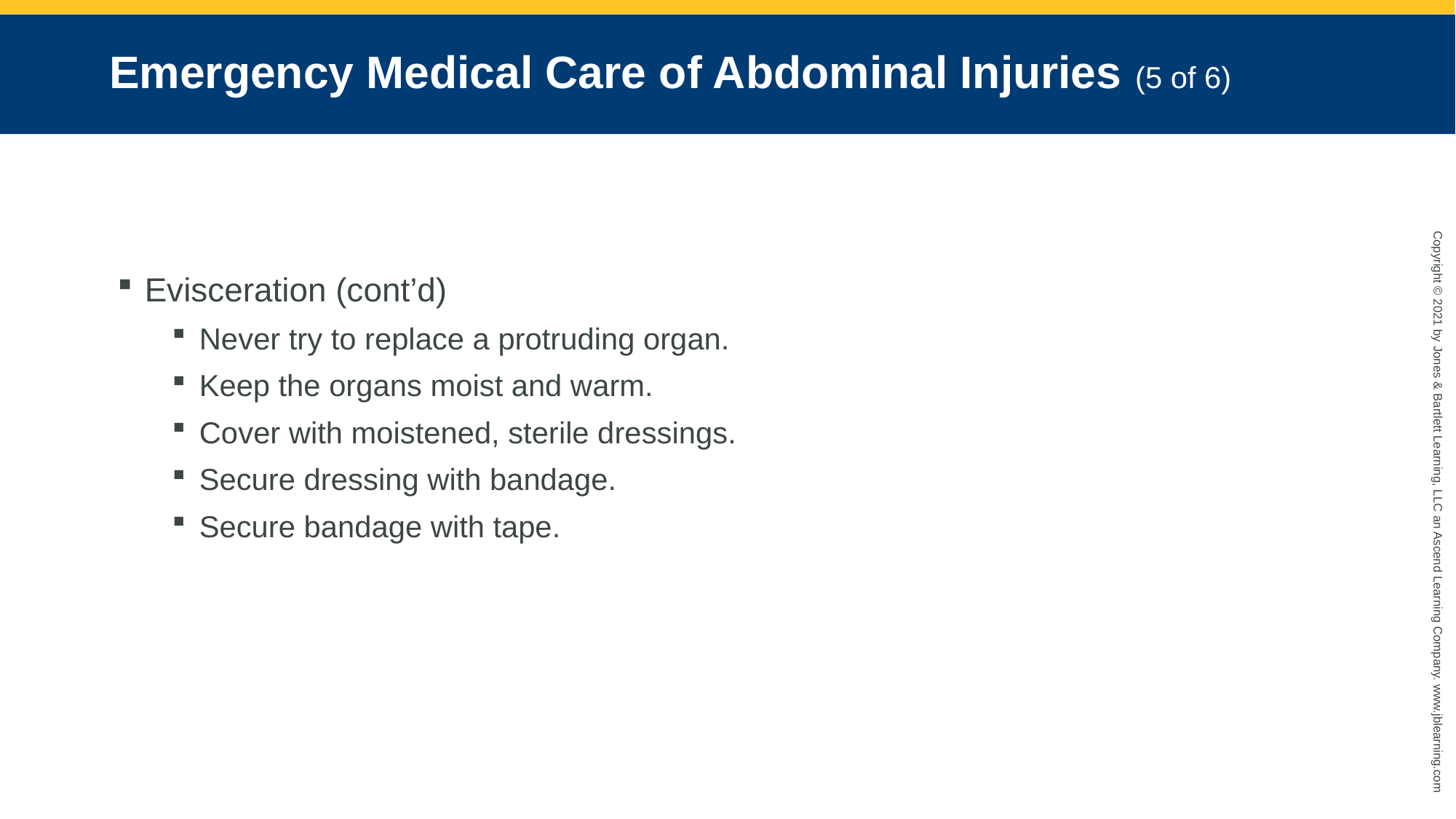

# Emergency Medical Care of Abdominal Injuries (5 of 6)
Evisceration (cont’d)
Never try to replace a protruding organ.
Keep the organs moist and warm.
Cover with moistened, sterile dressings.
Secure dressing with bandage.
Secure bandage with tape.